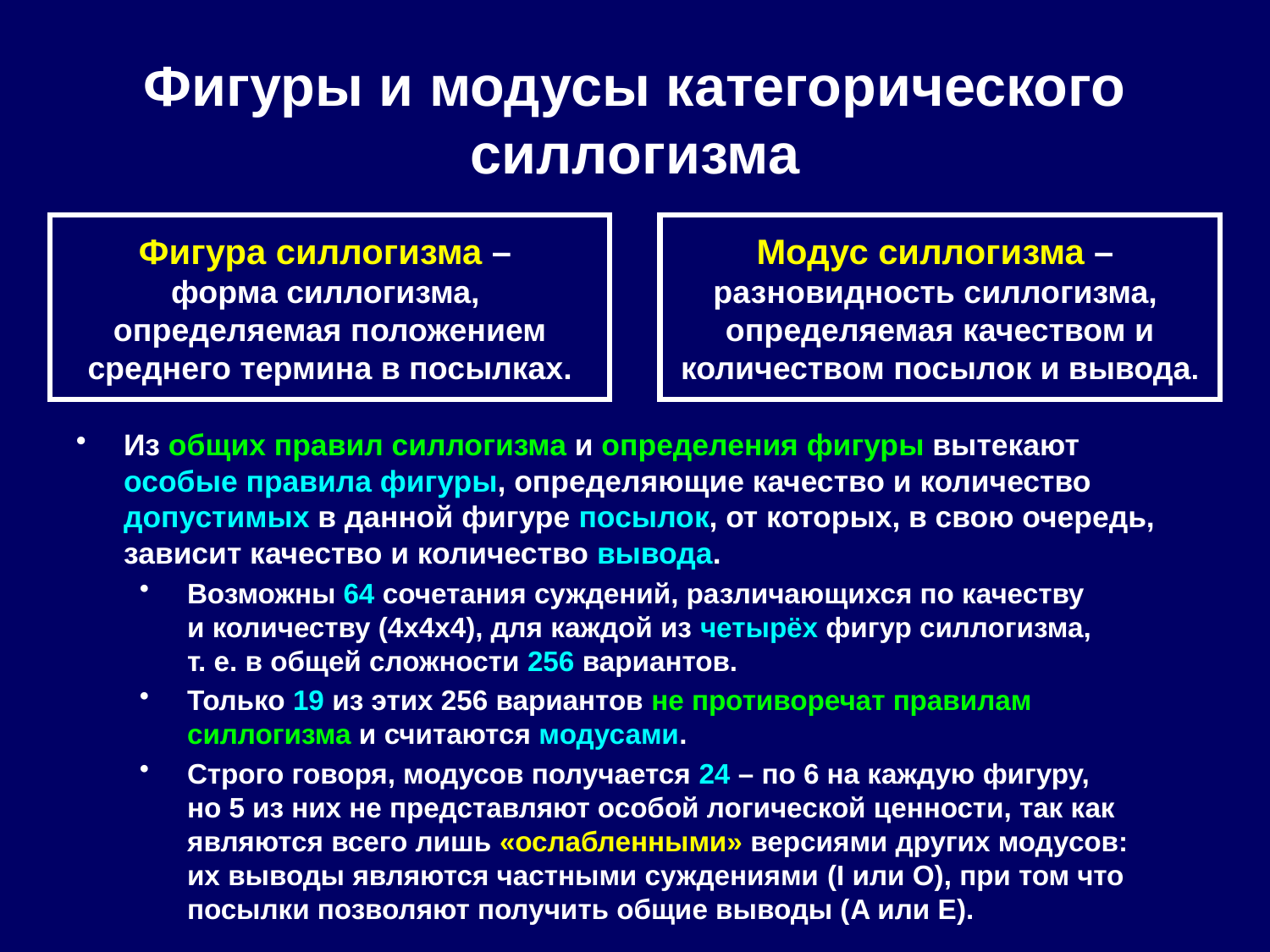

# Фигуры и модусы категорического силлогизма
Фигура силлогизма –
форма силлогизма,
определяемая положением среднего термина в посылках.
Модус силлогизма –
разновидность силлогизма,
определяемая качеством и количеством посылок и вывода.
Из общих правил силлогизма и определения фигуры вытекают особые правила фигуры, определяющие качество и количество допустимых в данной фигуре посылок, от которых, в свою очередь, зависит качество и количество вывода.
Возможны 64 сочетания суждений, различающихся по качеству
и количеству (4х4х4), для каждой из четырёх фигур силлогизма,
т. е. в общей сложности 256 вариантов.
Только 19 из этих 256 вариантов не противоречат правилам силлогизма и считаются модусами.
Строго говоря, модусов получается 24 – по 6 на каждую фигуру,
но 5 из них не представляют особой логической ценности, так как являются всего лишь «ослабленными» версиями других модусов:
их выводы являются частными суждениями (I или O), при том что посылки позволяют получить общие выводы (A или E).